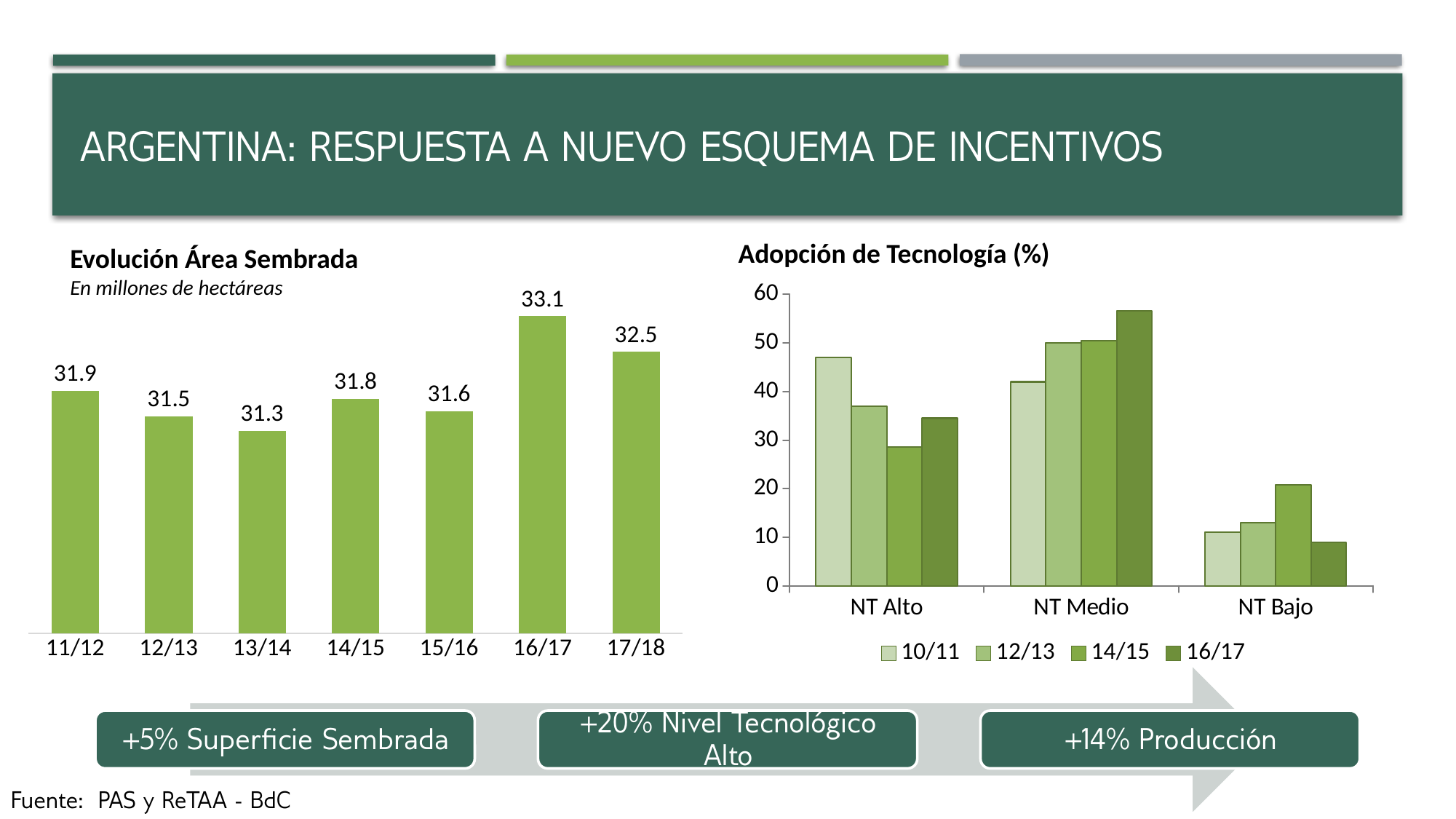

# Argentina: Respuesta a nuevo esquema de incentivos
Adopción de Tecnología (%)
Evolución Área Sembrada
En millones de hectáreas

### Chart

| Category |  |
|---|---|
| 11/12 | 31.902387 |
| 12/13 | 31.49 |
| 13/14 | 31.25 |
| 14/15 | 31.77 |
| 15/16 | 31.57 |
| 16/17 | 33.1 |
| 17/18 | 32.53 |

### Chart

| Category | 10/11 | 12/13 | 14/15 | 16/17 |
|---|---|---|---|---|
| NT Alto | 47.0 | 37.0 | 28.650645345964815 | 34.5082283315715 |
| NT Medio | 42.0 | 50.0 | 50.511153576940835 | 56.5648363774287 |
| NT Bajo | 11.0 | 13.0 | 20.838201077094343 | 8.92693529099978 |
+5% Superficie Sembrada
+20% Nivel Tecnológico Alto
+14% Producción
Fuente:  PAS y ReTAA - BdC